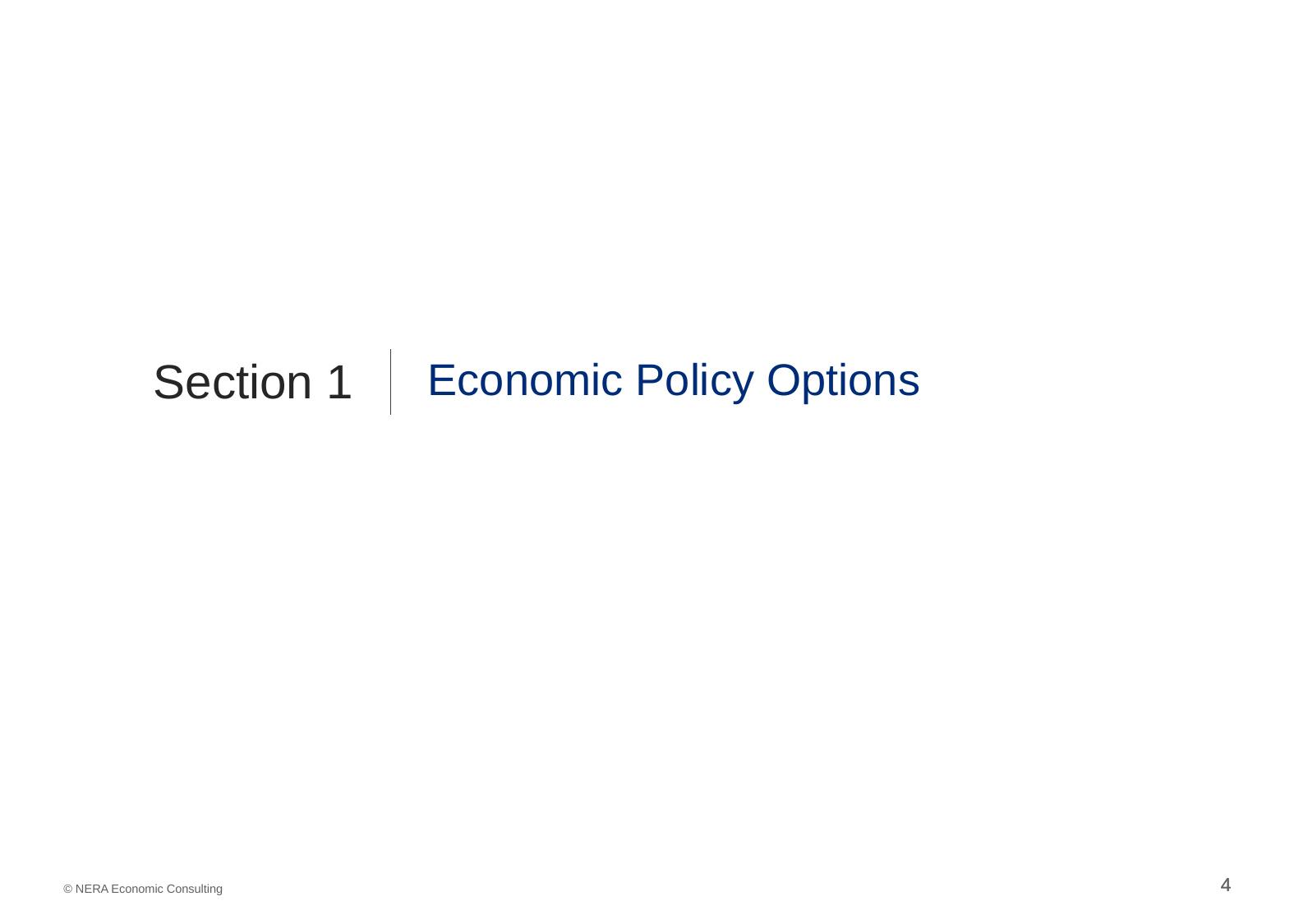

| Section 1 | Economic Policy Options |
| --- | --- |